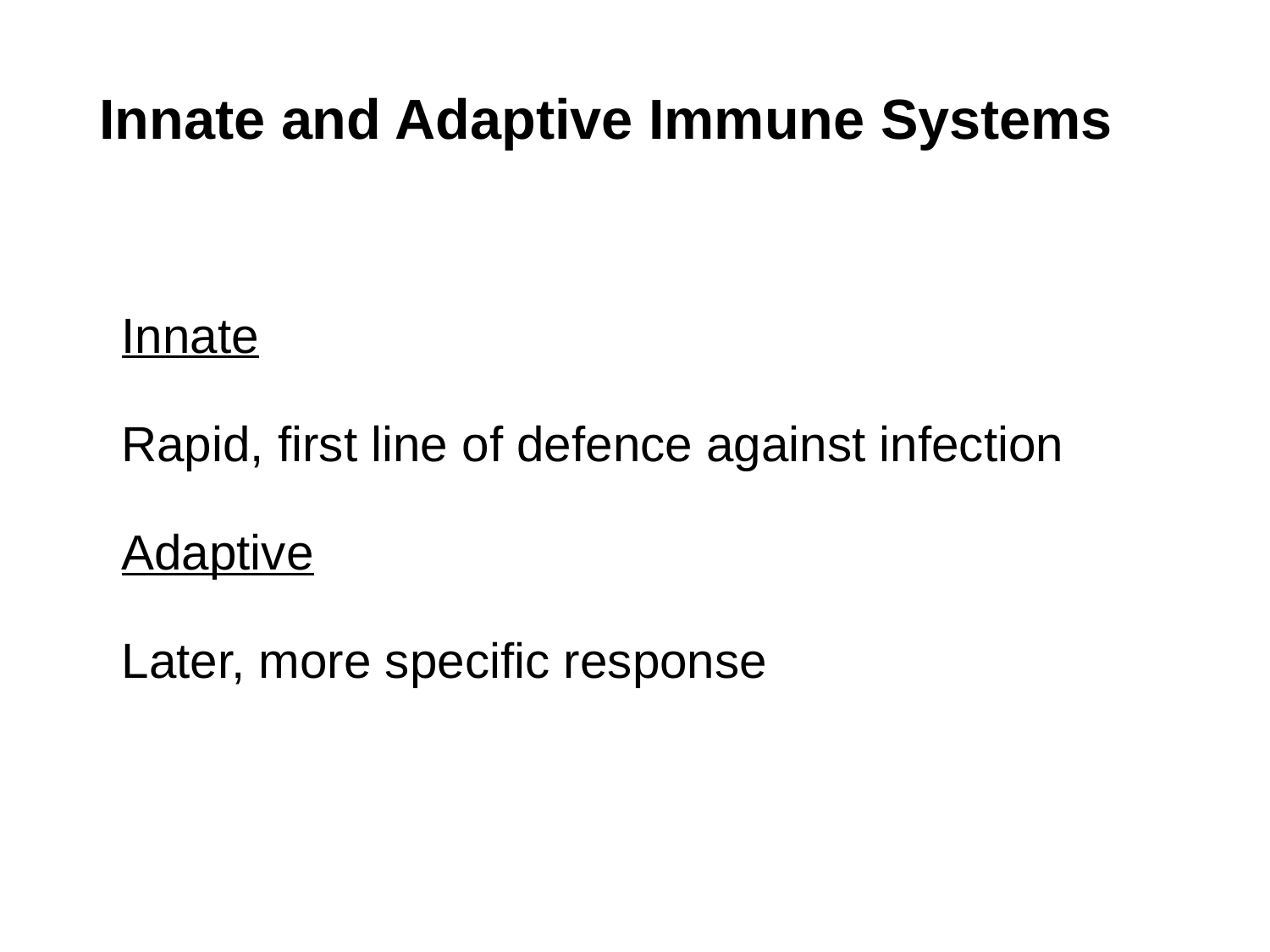

Innate and Adaptive Immune Systems
Innate
Rapid, first line of defence against infection
Adaptive
Later, more specific response